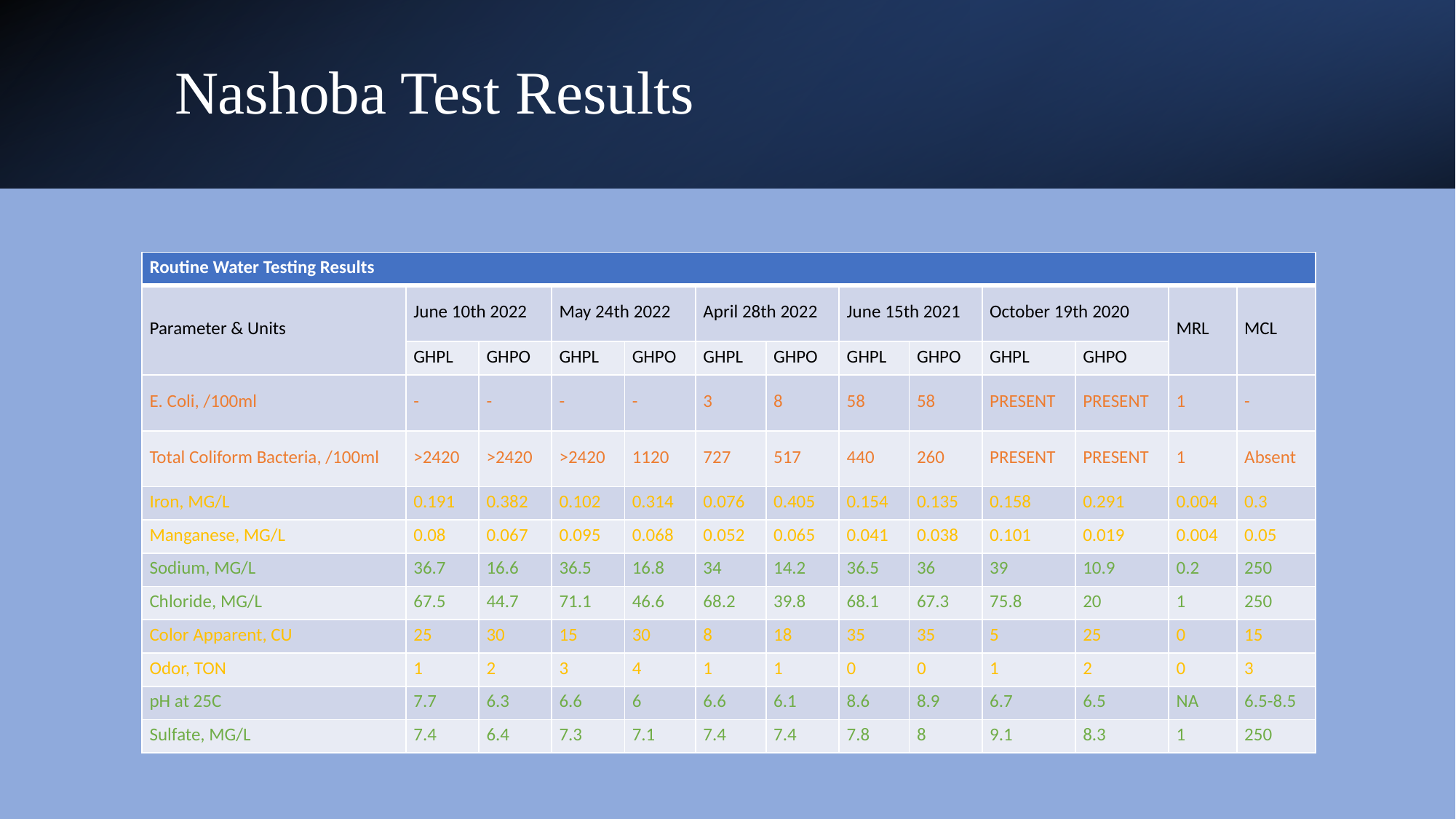

# Nashoba Test Results
| Routine Water Testing Results |  |  |  |  |  |  |  |  |  |  |  |  |
| --- | --- | --- | --- | --- | --- | --- | --- | --- | --- | --- | --- | --- |
| Parameter & Units | June 10th 2022 |  | May 24th 2022 |  | April 28th 2022 |  | June 15th 2021 |  | October 19th 2020 |  | MRL | MCL |
|  | GHPL | GHPO | GHPL | GHPO | GHPL | GHPO | GHPL | GHPO | GHPL | GHPO |  |  |
| E. Coli, /100ml | - | - | - | - | 3 | 8 | 58 | 58 | PRESENT | PRESENT | 1 | - |
| Total Coliform Bacteria, /100ml | >2420 | >2420 | >2420 | 1120 | 727 | 517 | 440 | 260 | PRESENT | PRESENT | 1 | Absent |
| Iron, MG/L | 0.191 | 0.382 | 0.102 | 0.314 | 0.076 | 0.405 | 0.154 | 0.135 | 0.158 | 0.291 | 0.004 | 0.3 |
| Manganese, MG/L | 0.08 | 0.067 | 0.095 | 0.068 | 0.052 | 0.065 | 0.041 | 0.038 | 0.101 | 0.019 | 0.004 | 0.05 |
| Sodium, MG/L | 36.7 | 16.6 | 36.5 | 16.8 | 34 | 14.2 | 36.5 | 36 | 39 | 10.9 | 0.2 | 250 |
| Chloride, MG/L | 67.5 | 44.7 | 71.1 | 46.6 | 68.2 | 39.8 | 68.1 | 67.3 | 75.8 | 20 | 1 | 250 |
| Color Apparent, CU | 25 | 30 | 15 | 30 | 8 | 18 | 35 | 35 | 5 | 25 | 0 | 15 |
| Odor, TON | 1 | 2 | 3 | 4 | 1 | 1 | 0 | 0 | 1 | 2 | 0 | 3 |
| pH at 25C | 7.7 | 6.3 | 6.6 | 6 | 6.6 | 6.1 | 8.6 | 8.9 | 6.7 | 6.5 | NA | 6.5-8.5 |
| Sulfate, MG/L | 7.4 | 6.4 | 7.3 | 7.1 | 7.4 | 7.4 | 7.8 | 8 | 9.1 | 8.3 | 1 | 250 |